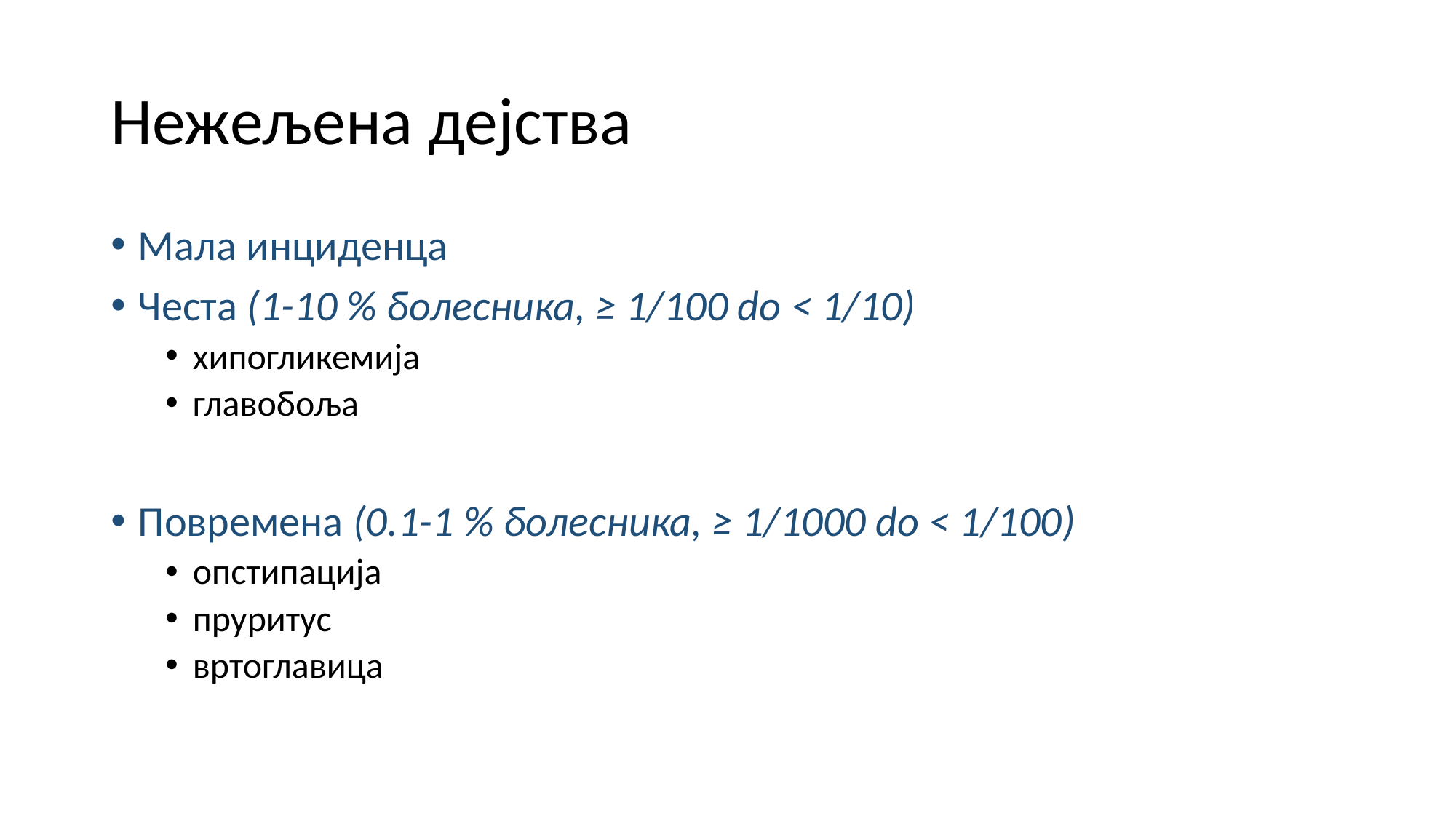

# Нежељена дејства
Мала инциденца
Честа (1-10 % болесника, ≥ 1/100 do < 1/10)
хипогликемија
главобоља

Повремена (0.1-1 % болесника, ≥ 1/1000 do < 1/100)
опстипација
пруритус
вртоглавица